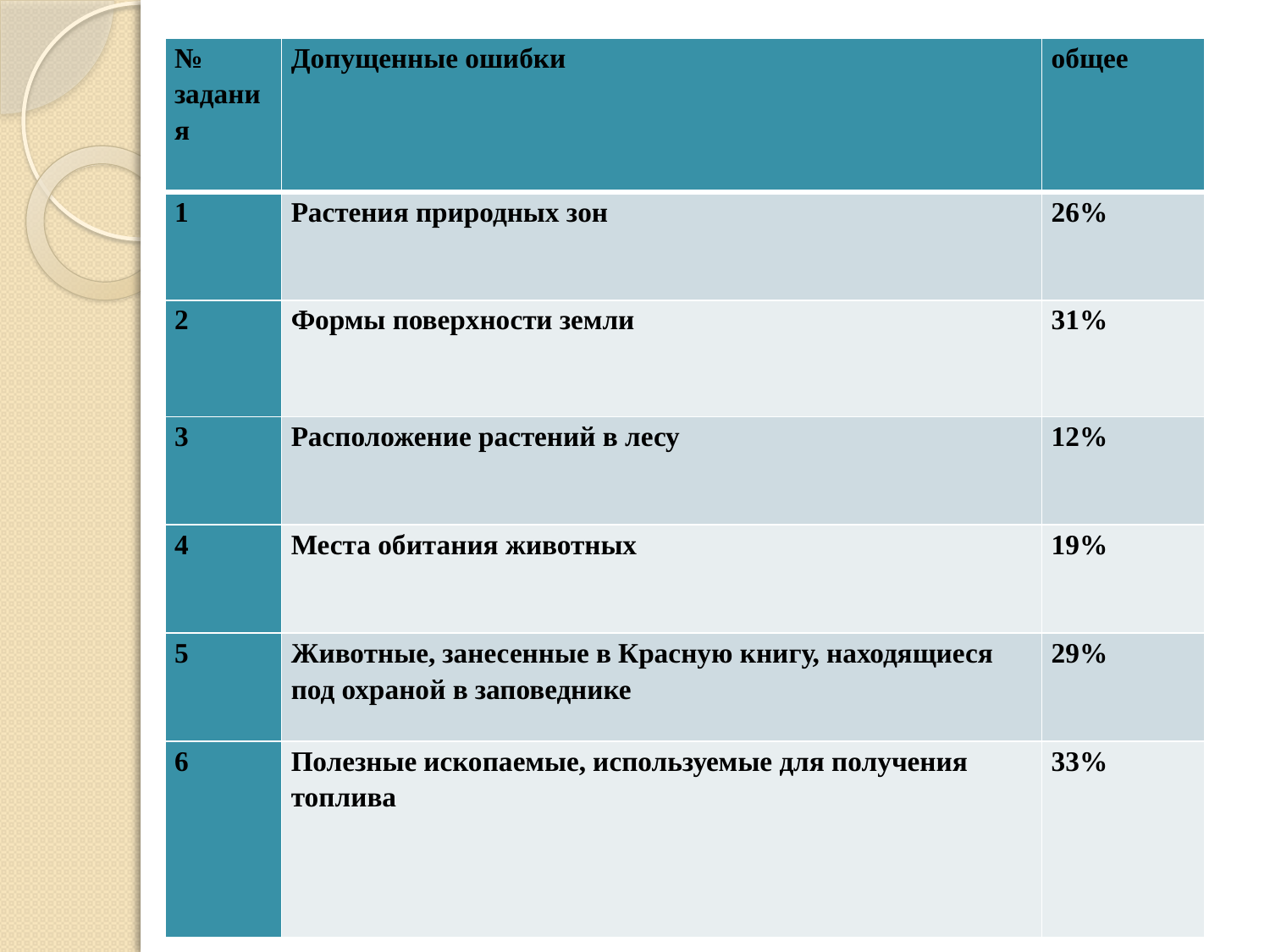

| № задания | Допущенные ошибки | общее |
| --- | --- | --- |
| 1 | Растения природных зон | 26% |
| 2 | Формы поверхности земли | 31% |
| 3 | Расположение растений в лесу | 12% |
| 4 | Места обитания животных | 19% |
| 5 | Животные, занесенные в Красную книгу, находящиеся под охраной в заповеднике | 29% |
| 6 | Полезные ископаемые, используемые для получения топлива | 33% |
#